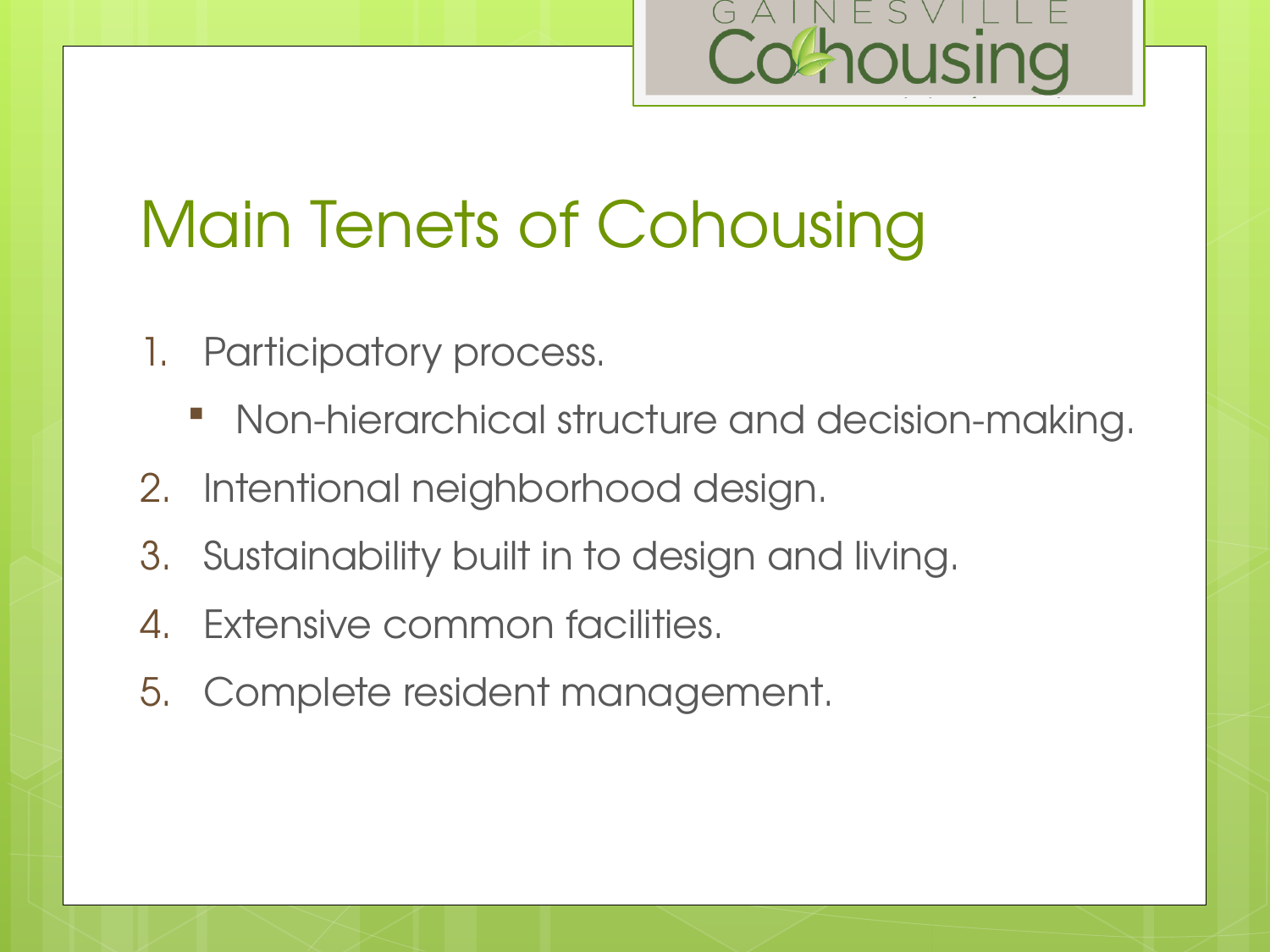

# Main Tenets of Cohousing
Participatory process.
Non-hierarchical structure and decision-making.
Intentional neighborhood design.
Sustainability built in to design and living.
Extensive common facilities.
Complete resident management.